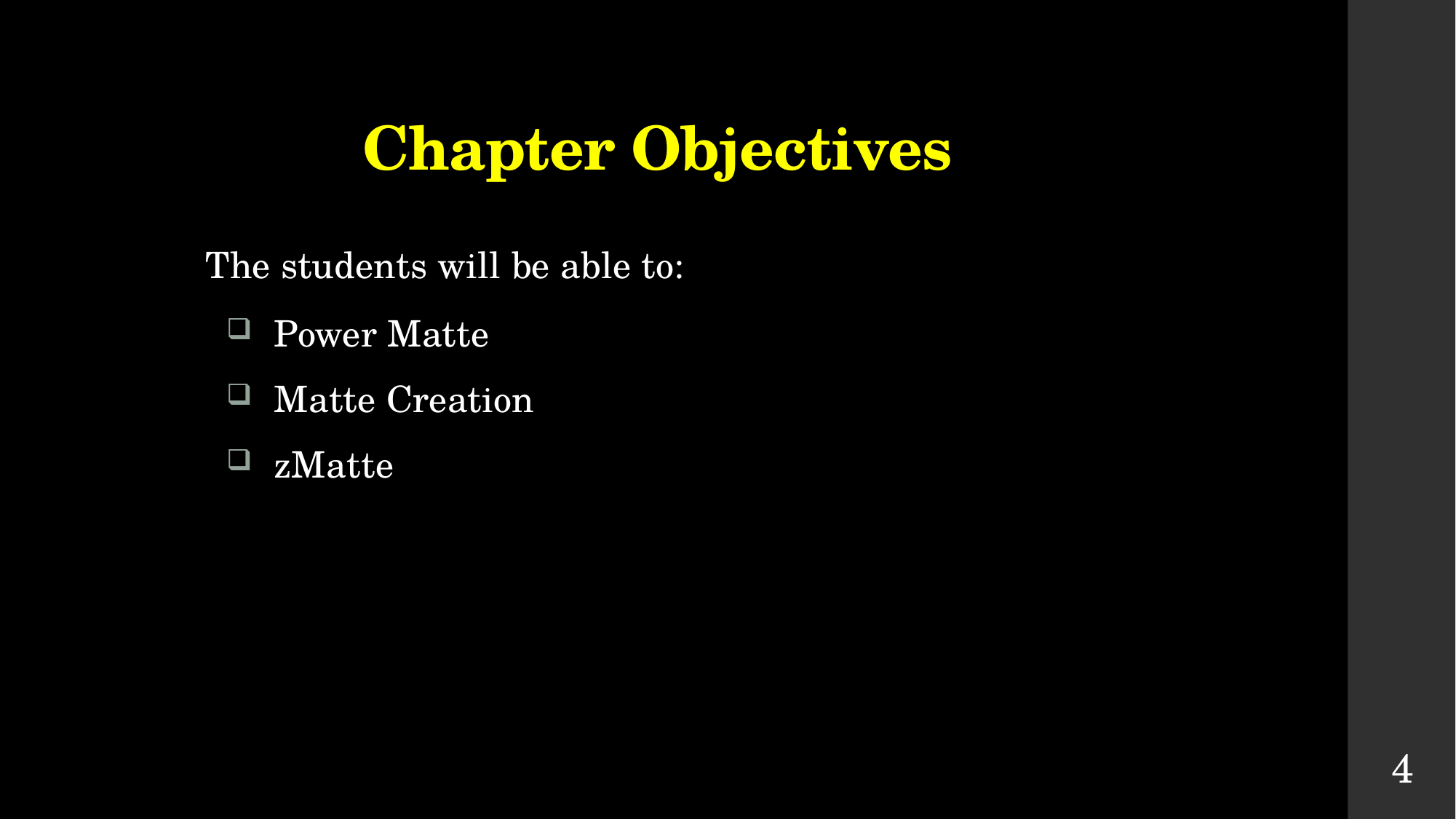

# Chapter Objectives
The students will be able to:
Power Matte
Matte Creation
zMatte
4